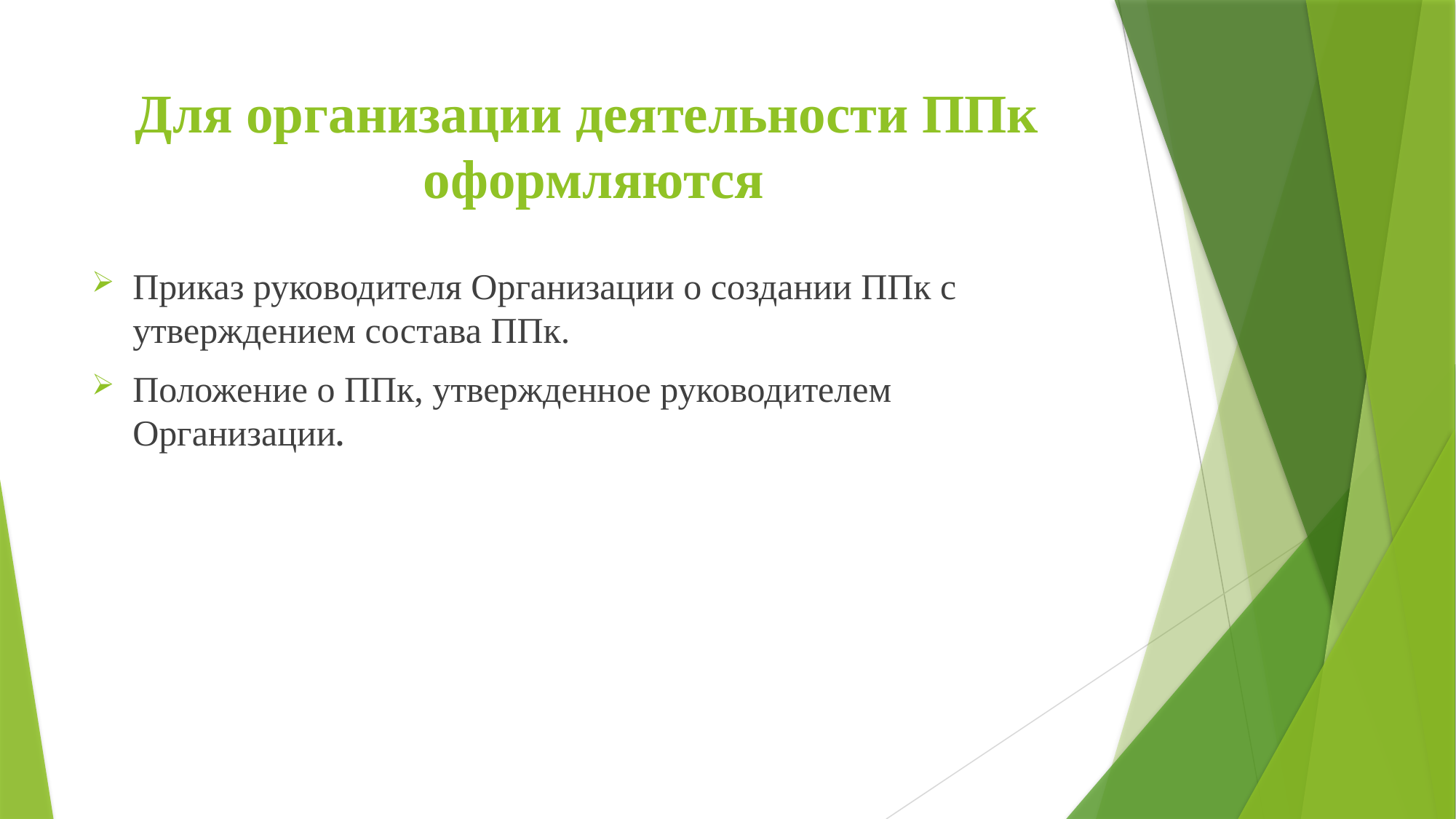

# Для организации деятельности ППк  оформляются
Приказ руководителя Организации о создании ППк с утверждением состава ППк.
Положение о ППк, утвержденное руководителем Организации.